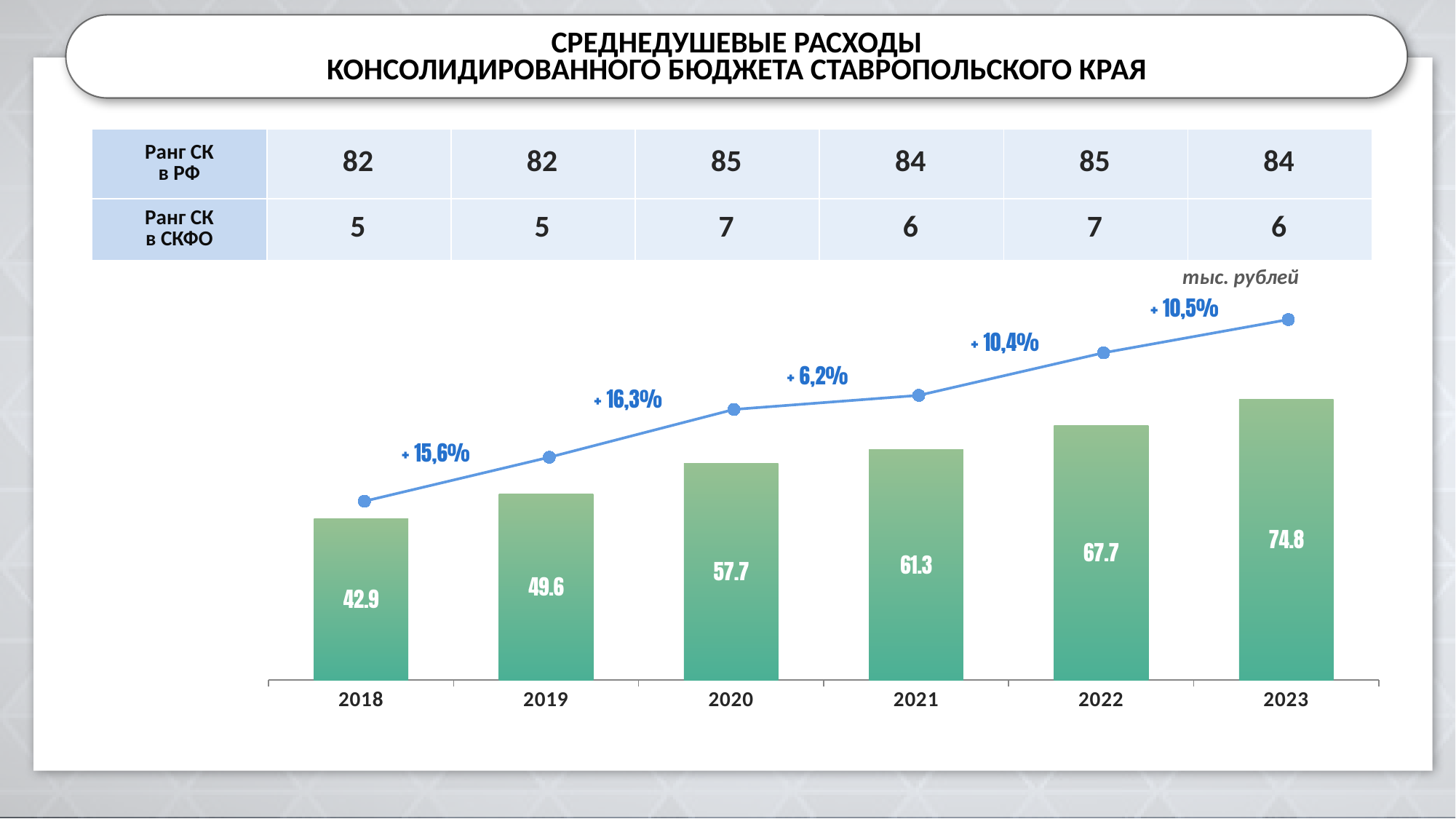

СРЕДНЕДУШЕВЫЕ РАСХОДЫ
КОНСОЛИДИРОВАННОГО БЮДЖЕТА СТАВРОПОЛЬСКОГО КРАЯ

| Ранг СК в РФ | 82 | 82 | 85 | 84 | 85 | 84 |
| --- | --- | --- | --- | --- | --- | --- |
| Ранг СК в СКФО | 5 | 5 | 7 | 6 | 7 | 6 |
тыс. рублей

### Chart

| Category | Столбец1 |
|---|---|
| 2018 | 1.0 |
| 2019 | 1.156 |
| 2020 | 1.326 |
| 2021 | 1.376 |
| 2022 | 1.527 |
| 2023 | 1.645 |
+ 10,5%
+ 10,4%
+ 6,2%
+ 16,3%
+ 15,6%

### Chart

| Category | гос гарант |
|---|---|
| 2018 | 42.9 |
| 2019 | 49.6 |
| 2020 | 57.7 |
| 2021 | 61.3 |
| 2022 | 67.7 |
| 2023 | 74.8 |